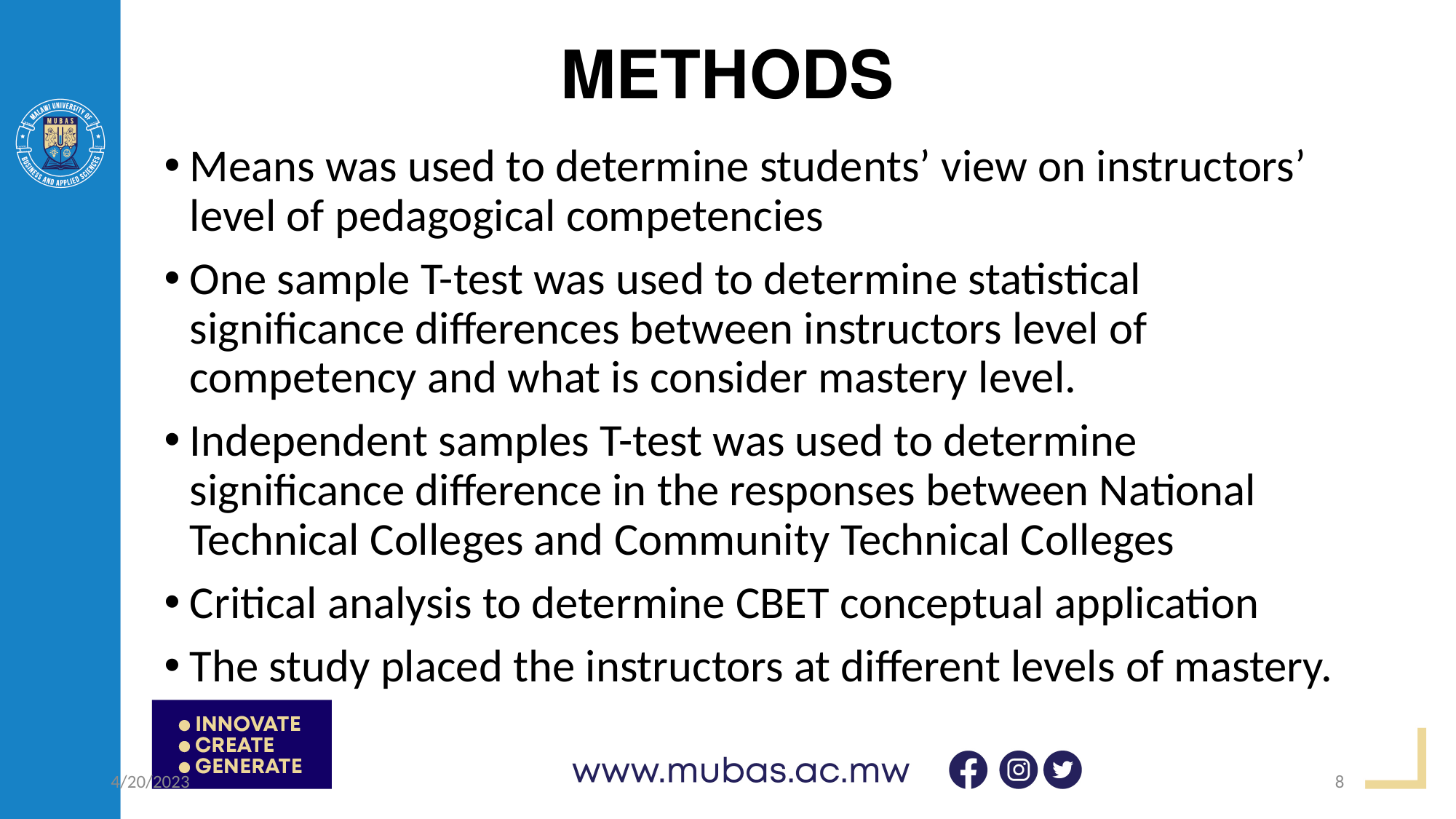

# METHODS
Means was used to determine students’ view on instructors’ level of pedagogical competencies
One sample T-test was used to determine statistical significance differences between instructors level of competency and what is consider mastery level.
Independent samples T-test was used to determine significance difference in the responses between National Technical Colleges and Community Technical Colleges
Critical analysis to determine CBET conceptual application
The study placed the instructors at different levels of mastery.
4/20/2023
8